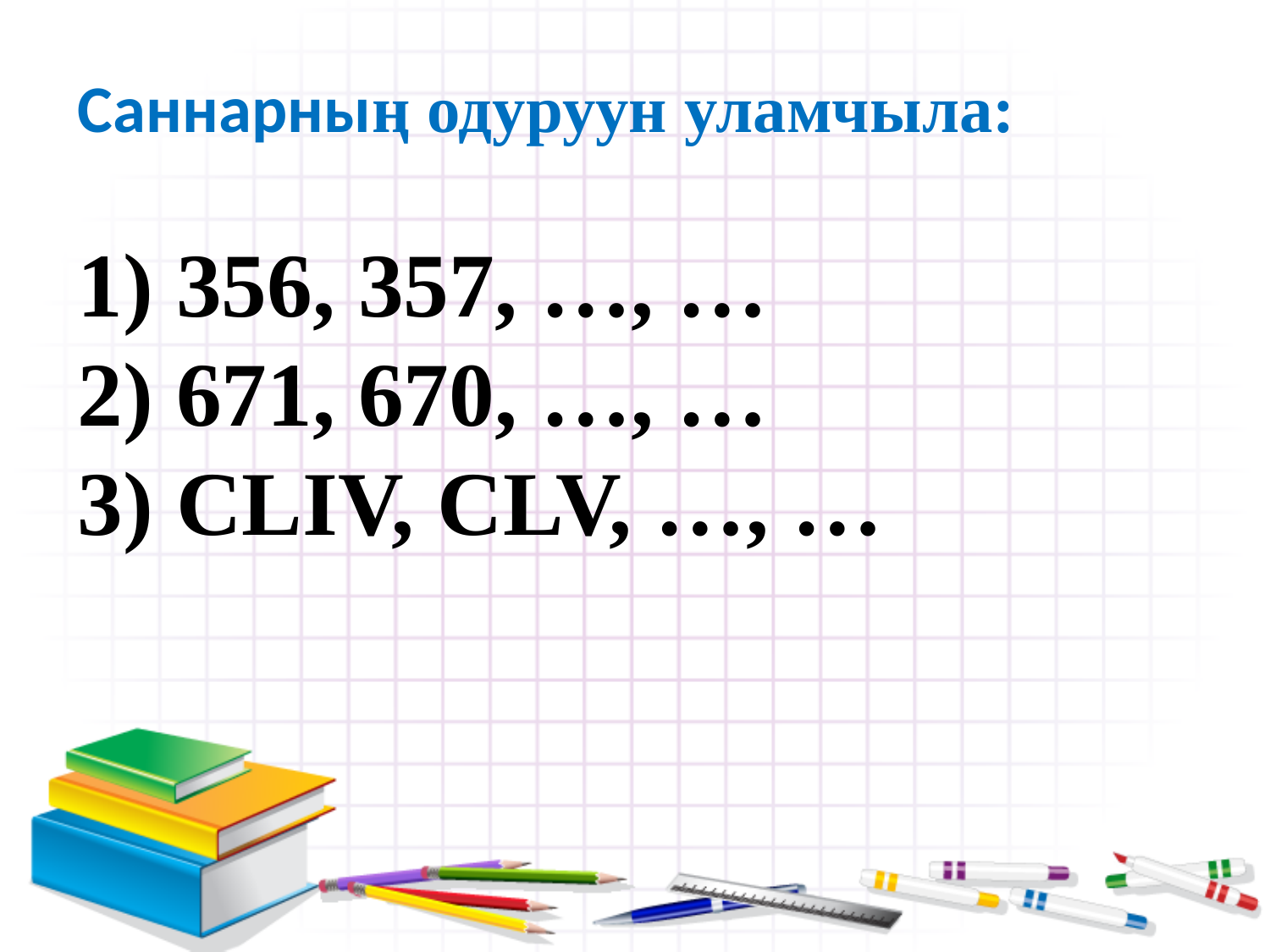

# Саннарның одуруун уламчыла: 1) 356, 357, …, … 2) 671, 670, …, … 3) CLIV, CLV, …, …